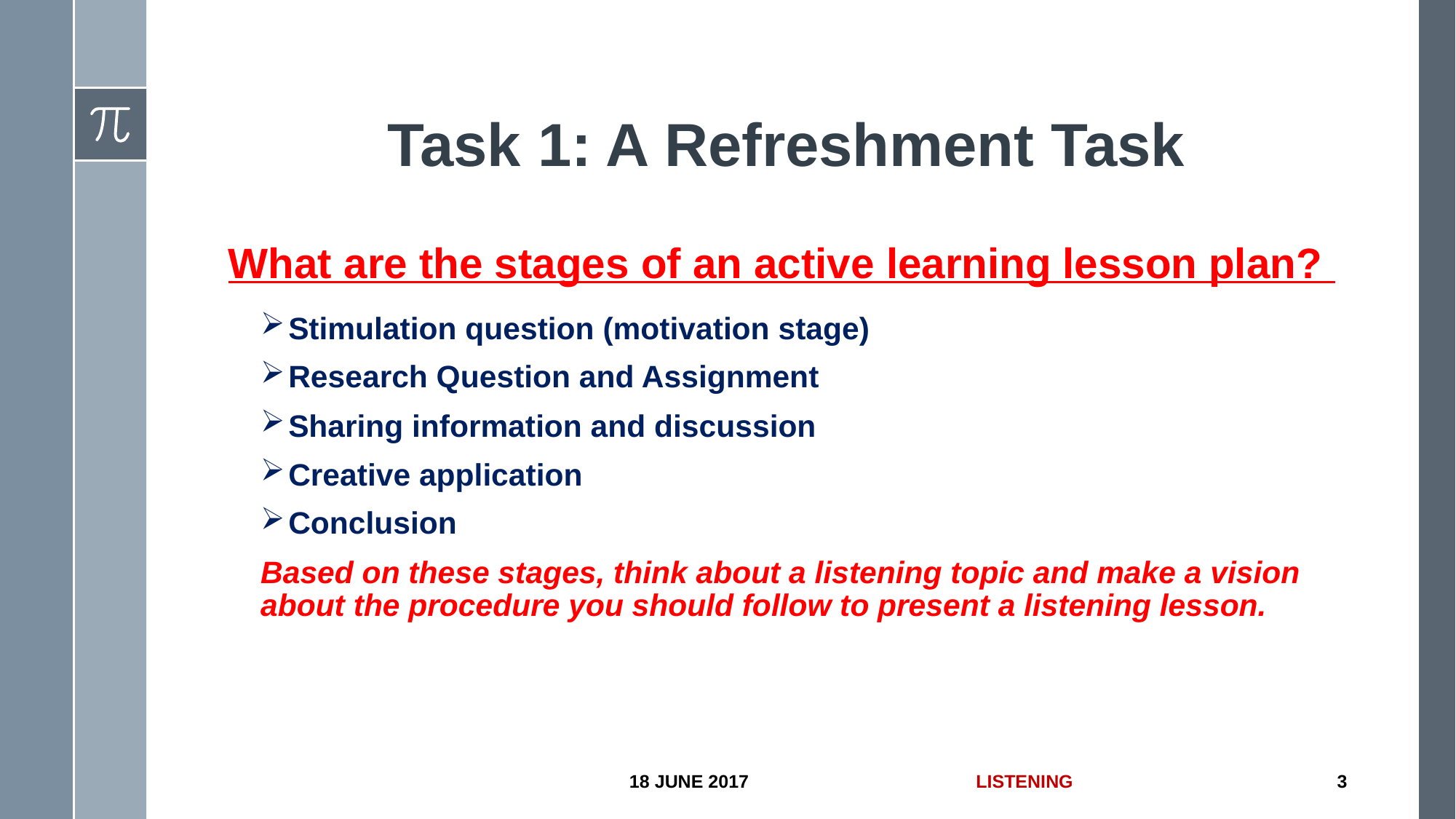

# Task 1: A Refreshment Task
What are the stages of an active learning lesson plan?
Stimulation question (motivation stage)
Research Question and Assignment
Sharing information and discussion
Creative application
Conclusion
Based on these stages, think about a listening topic and make a vision about the procedure you should follow to present a listening lesson.

18 June 2017
Listening
3